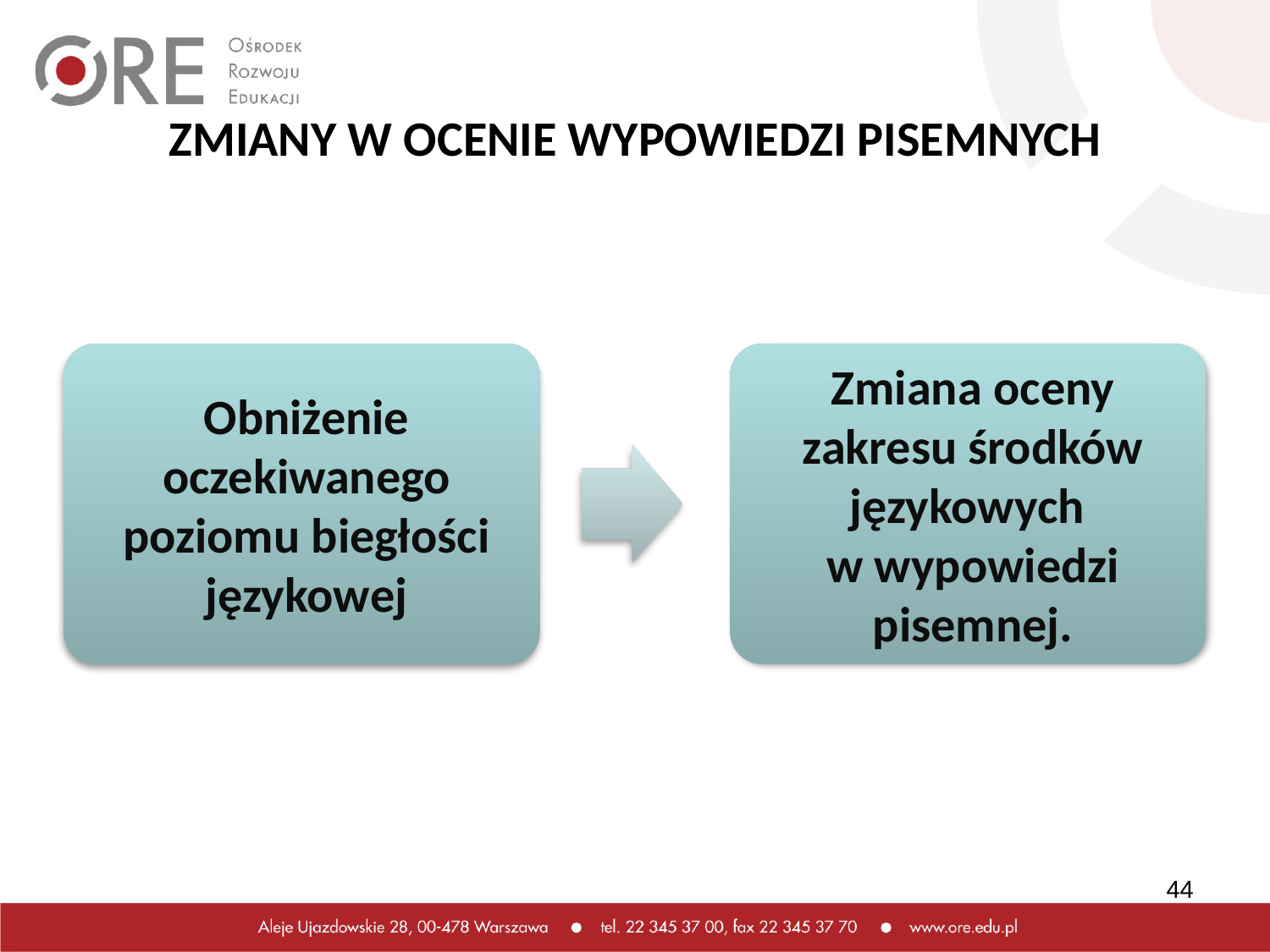

# ZMIANY W OCENIE WYPOWIEDZI PISEMNYCH
Obniżenie oczekiwanego poziomu biegłości językowej

Zmiana oceny zakresu środków językowych
w wypowiedzi pisemnej.
44